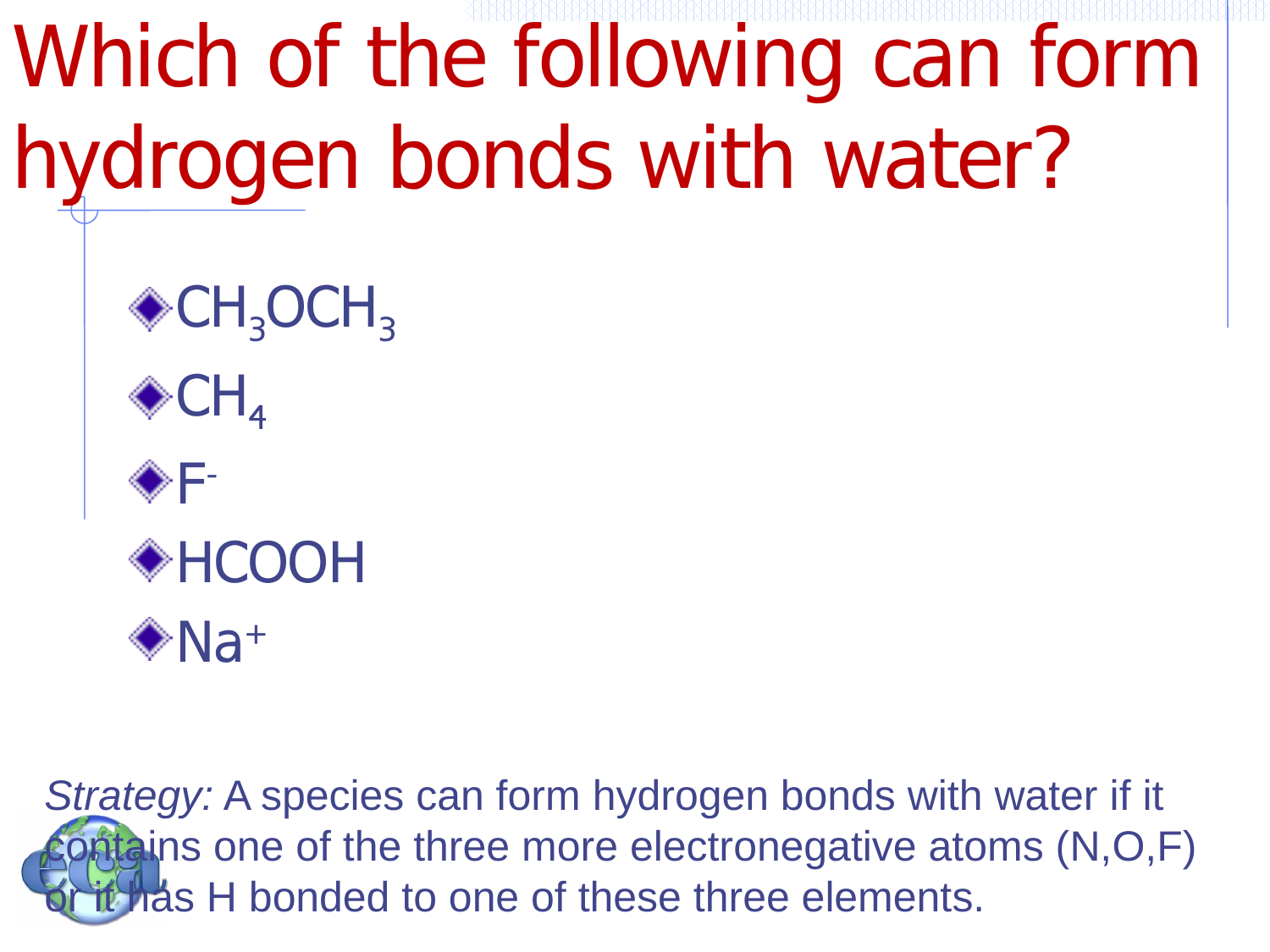

# Which of the following can form hydrogen bonds with water?
CH3OCH3
CH4
F-
HCOOH
Na+
Strategy: A species can form hydrogen bonds with water if it contains one of the three more electronegative atoms (N,O,F) or it has H bonded to one of these three elements.